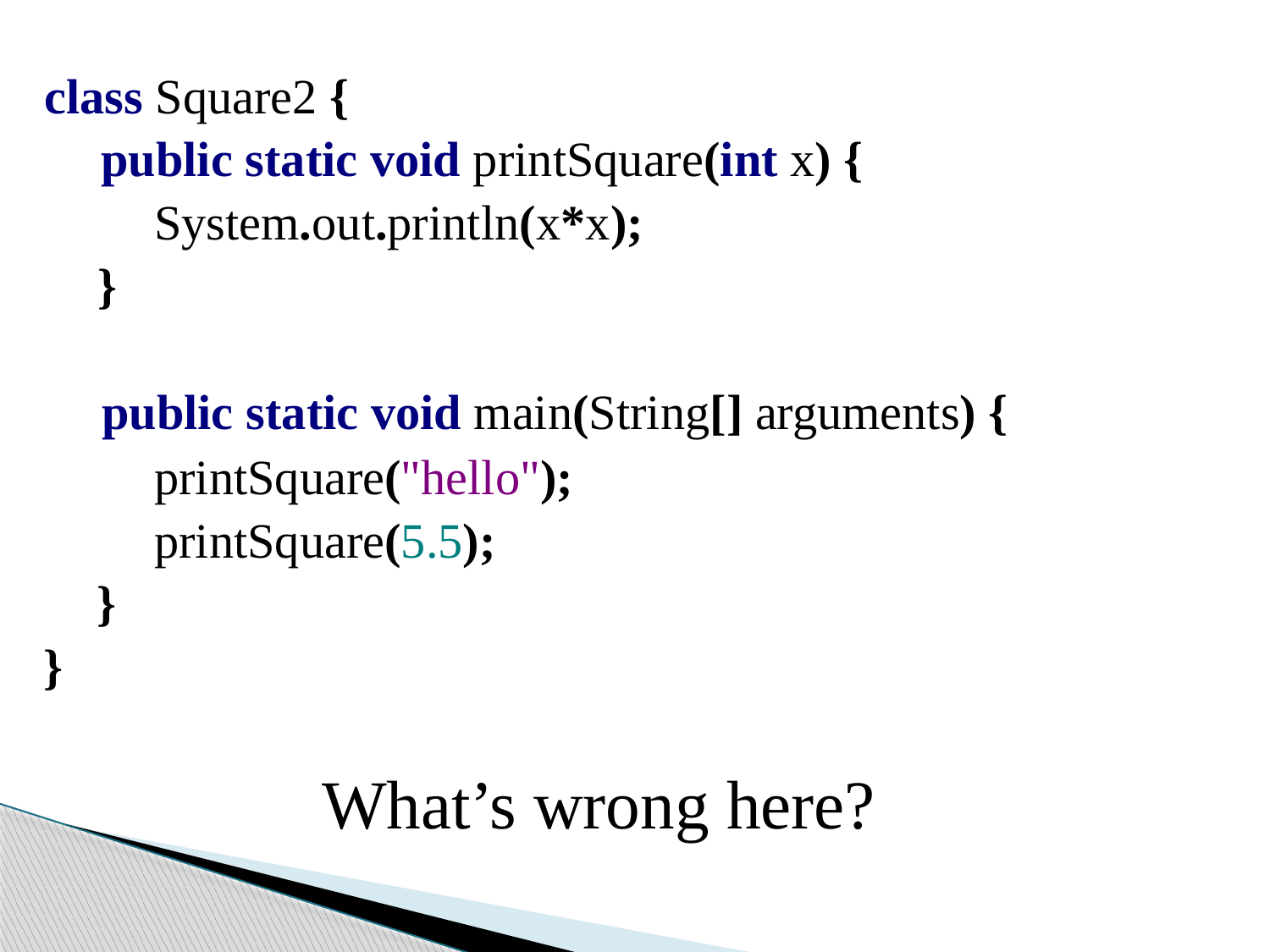

#
class Square2 {
public static void printSquare(int x) {
System.out.println(x*x);

}
public static void main(String[] arguments) {
printSquare("hello");

printSquare(5.5);
	}

}
What’s wrong here?